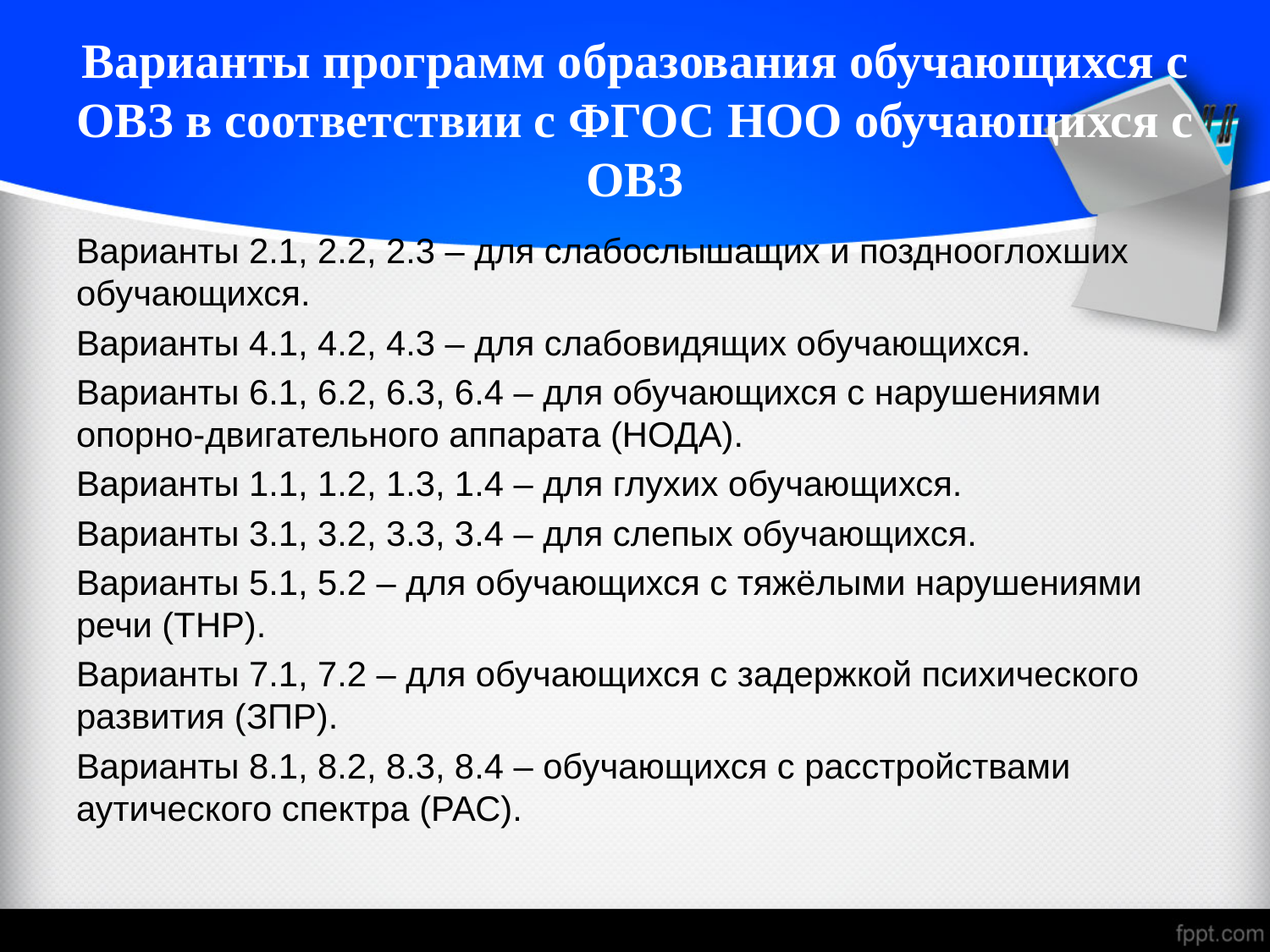

# Варианты программ образования обучающихся с ОВЗ в соответствии с ФГОС НОО обучающихся с ОВЗ
Варианты 2.1, 2.2, 2.3 – для слабослышащих и позднооглохших обучающихся.
Варианты 4.1, 4.2, 4.3 – для слабовидящих обучающихся.
Варианты 6.1, 6.2, 6.3, 6.4 – для обучающихся с нарушениями опорно-двигательного аппарата (НОДА).
Варианты 1.1, 1.2, 1.3, 1.4 – для глухих обучающихся.
Варианты 3.1, 3.2, 3.3, 3.4 – для слепых обучающихся.
Варианты 5.1, 5.2 – для обучающихся с тяжёлыми нарушениями речи (ТНР).
Варианты 7.1, 7.2 – для обучающихся с задержкой психического развития (ЗПР).
Варианты 8.1, 8.2, 8.3, 8.4 – обучающихся с расстройствами аутического спектра (РАС).